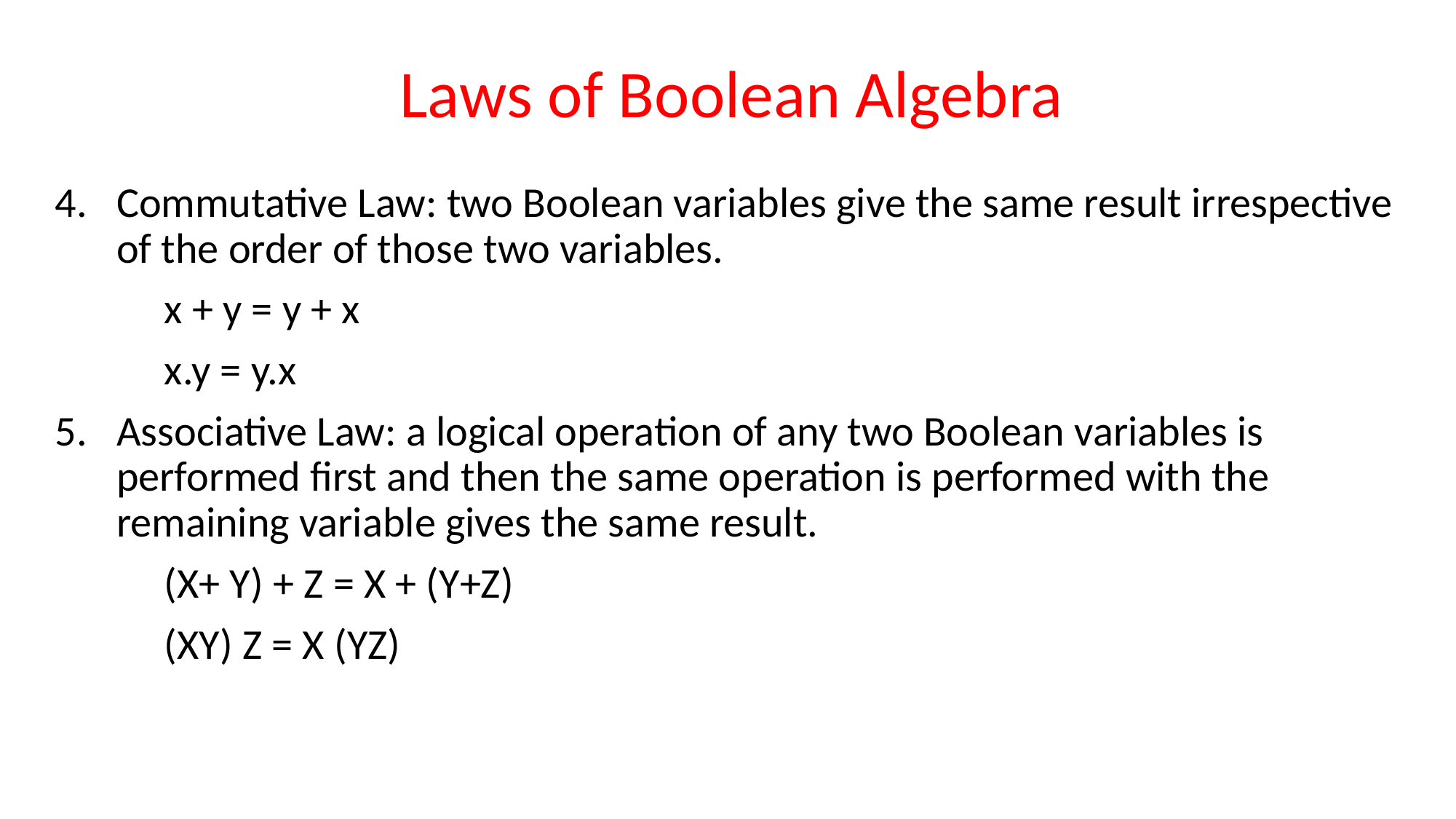

# Laws of Boolean Algebra
Commutative Law: two Boolean variables give the same result irrespective of the order of those two variables.
	x + y = y + x
	x.y = y.x
Associative Law: a logical operation of any two Boolean variables is performed first and then the same operation is performed with the remaining variable gives the same result.
	(X+ Y) + Z = X + (Y+Z)
	(XY) Z = X (YZ)